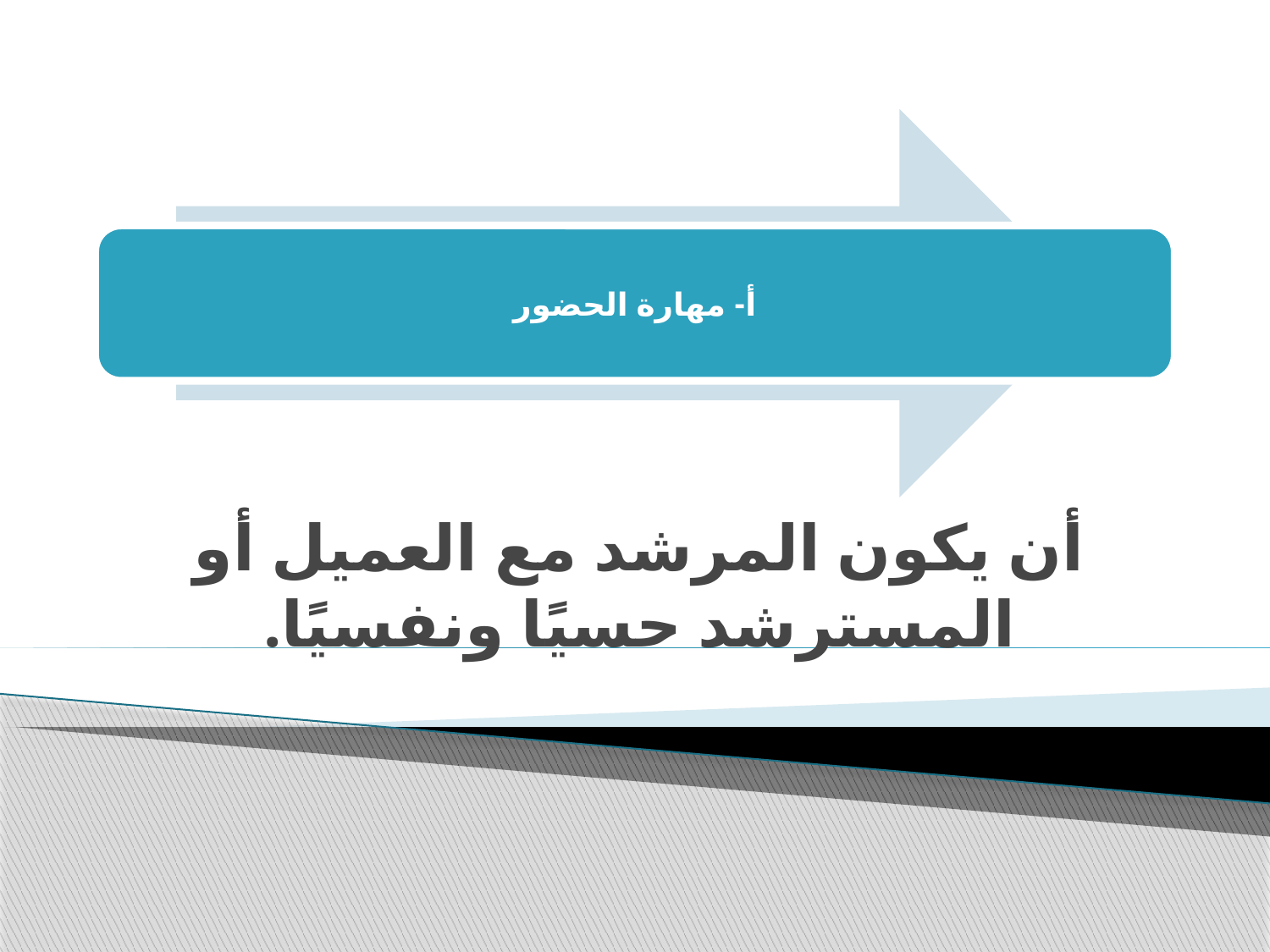

أ- مهارة الحضور
أن يكون المرشد مع العميل أو المسترشد حسيًا ونفسيًا.